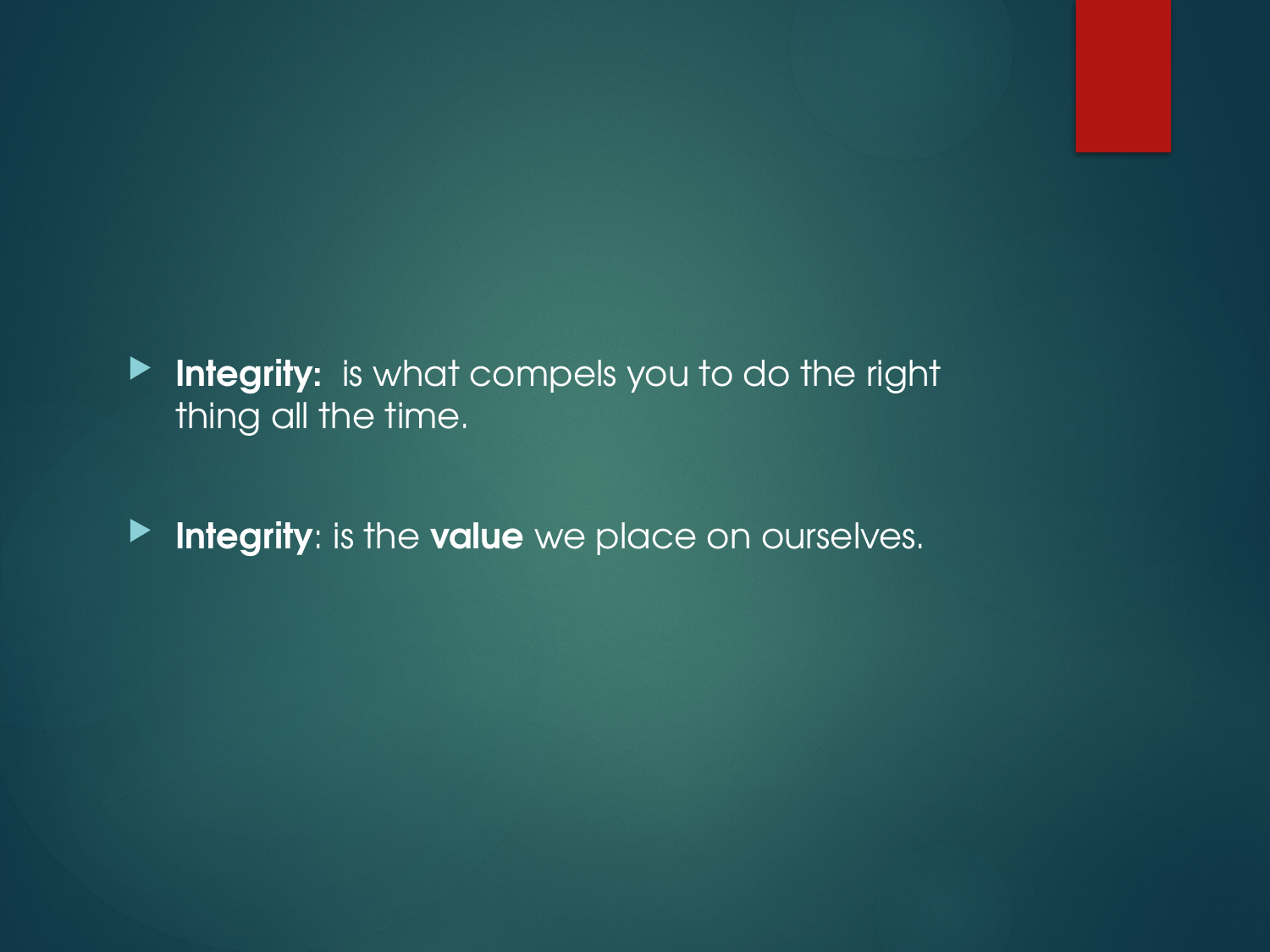

#

Integrity:  is what compels you to do the right thing all the time.

Integrity: is the value we place on ourselves.